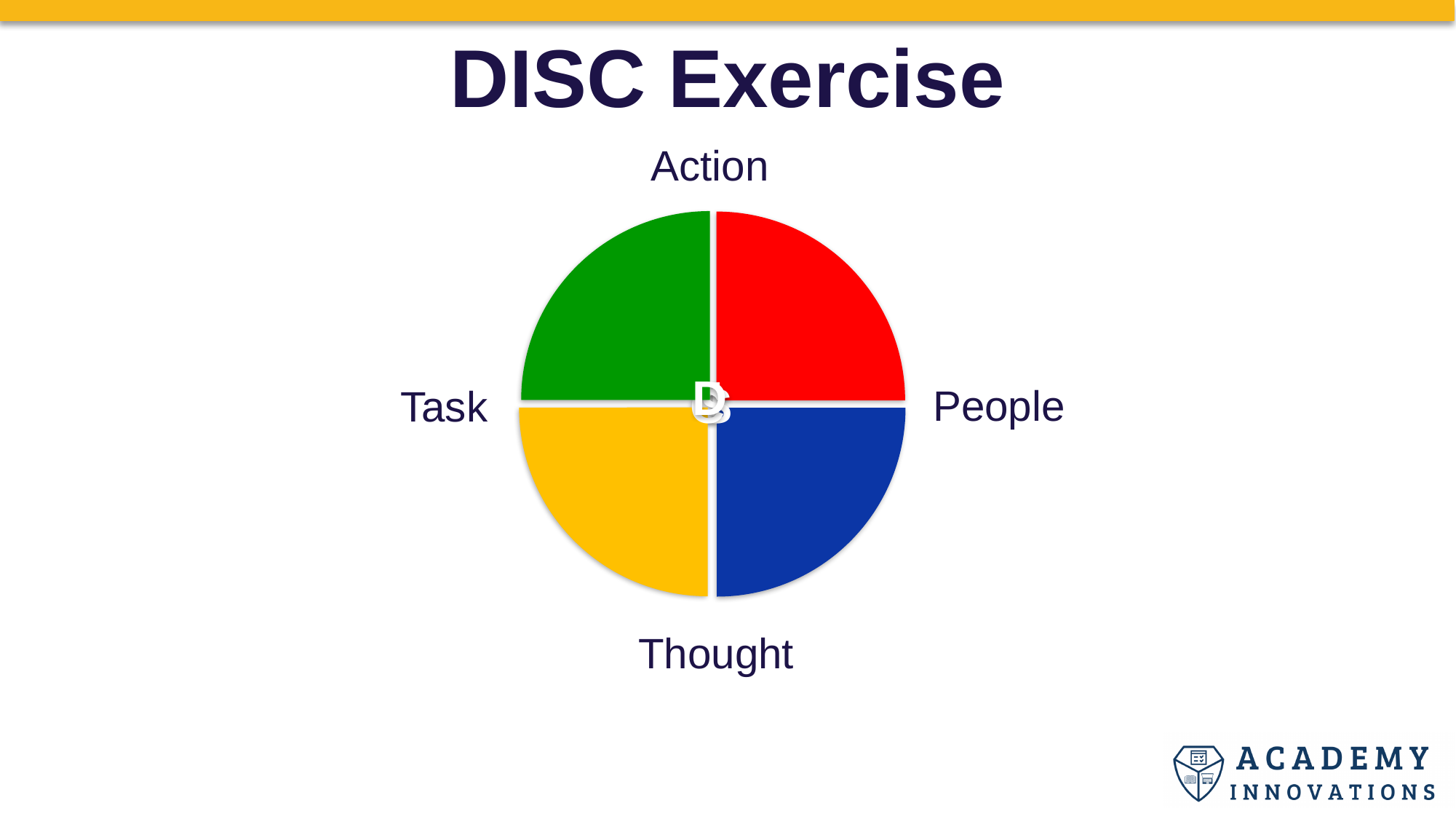

DISC Exercise
Action
I
S
C
D
People
Task
Thought